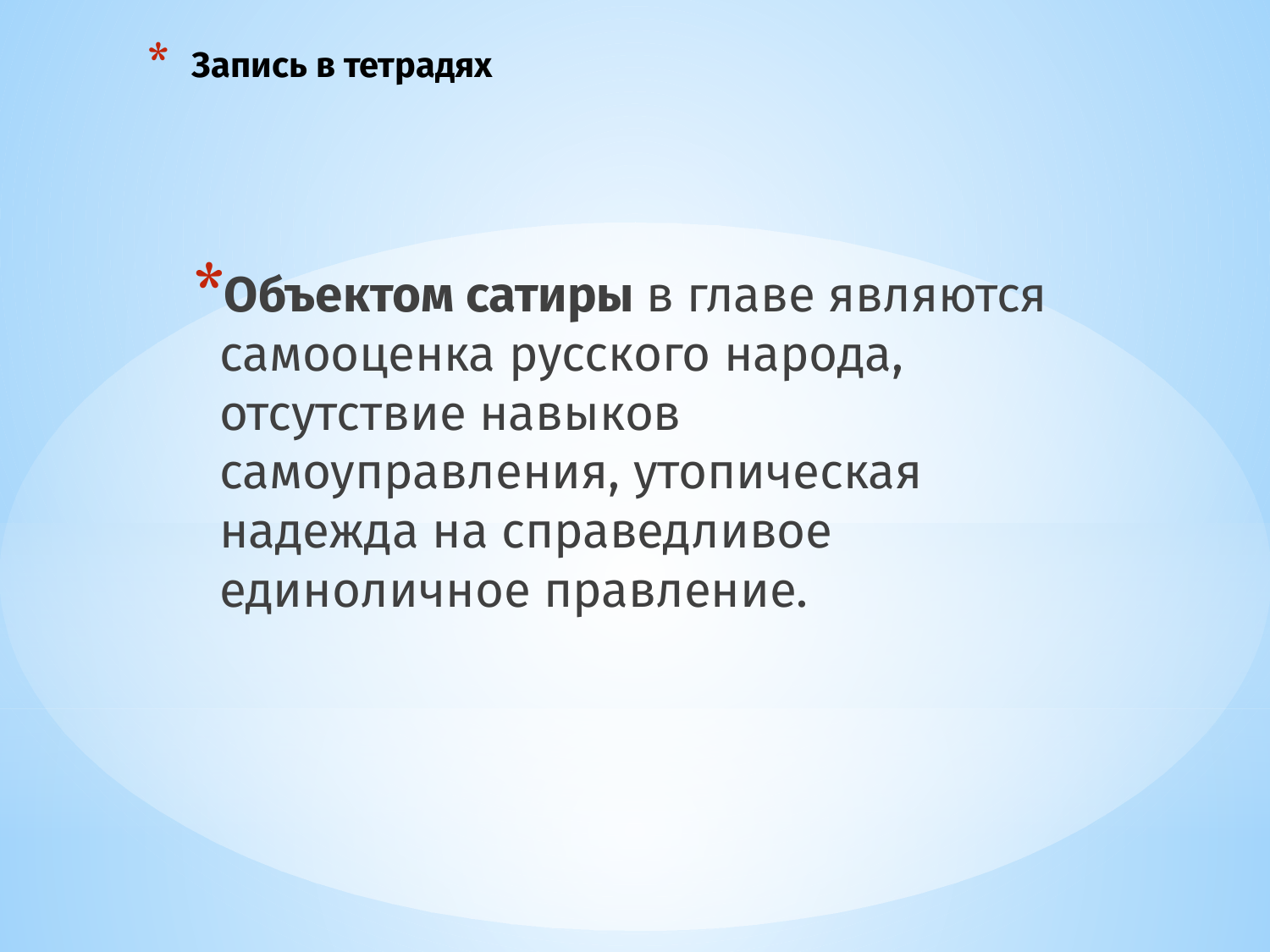

# Запись в тетрадях
Объектом сатиры в главе являются самооценка русского народа, отсутствие навыков самоуправления, утопическая надежда на справедливое единоличное правление.